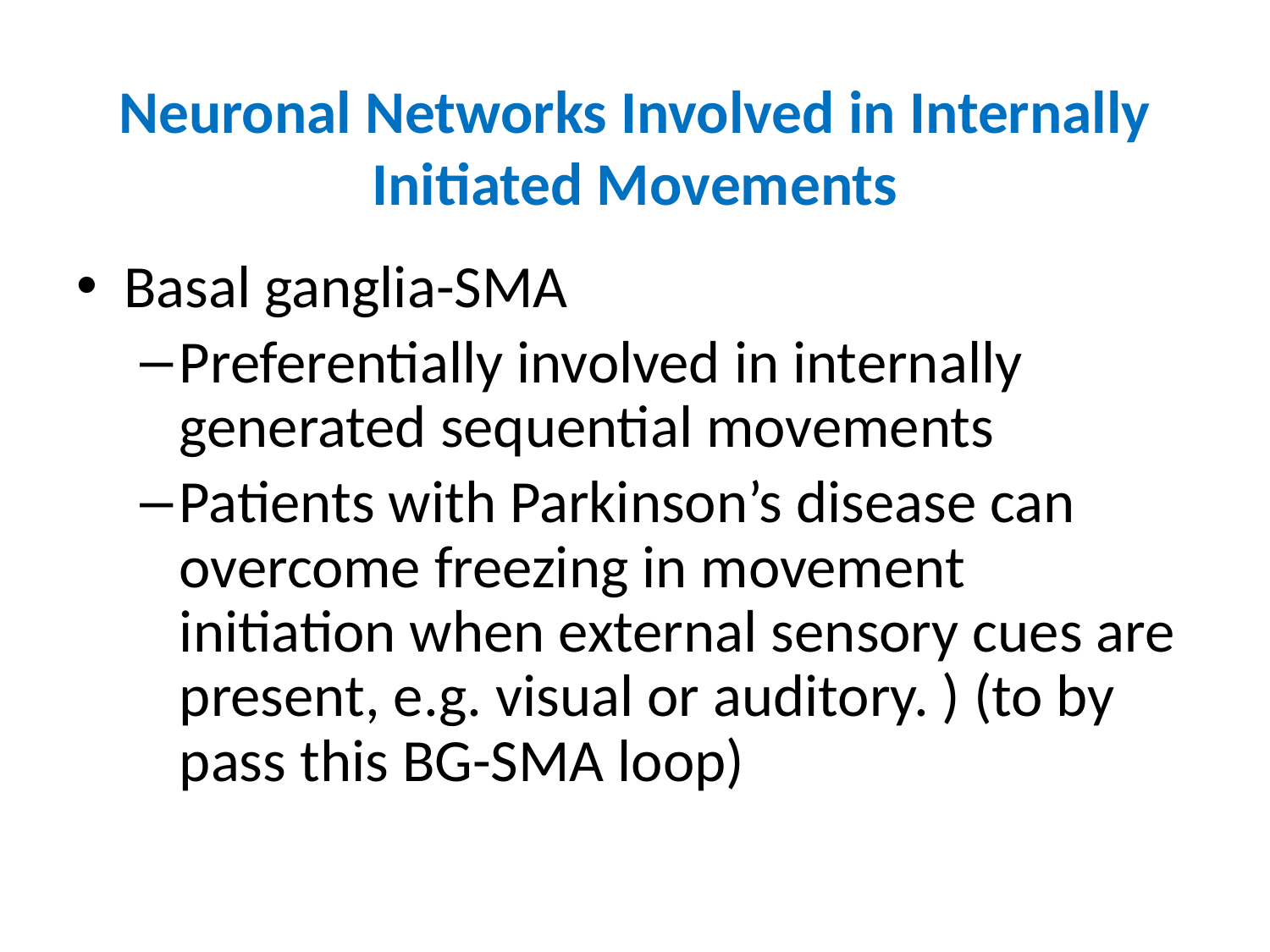

# Neuronal Networks Involved in Internally Initiated Movements
Basal ganglia-SMA
Preferentially involved in internally generated sequential movements
Patients with Parkinson’s disease can overcome freezing in movement initiation when external sensory cues are present, e.g. visual or auditory. ) (to by pass this BG-SMA loop)